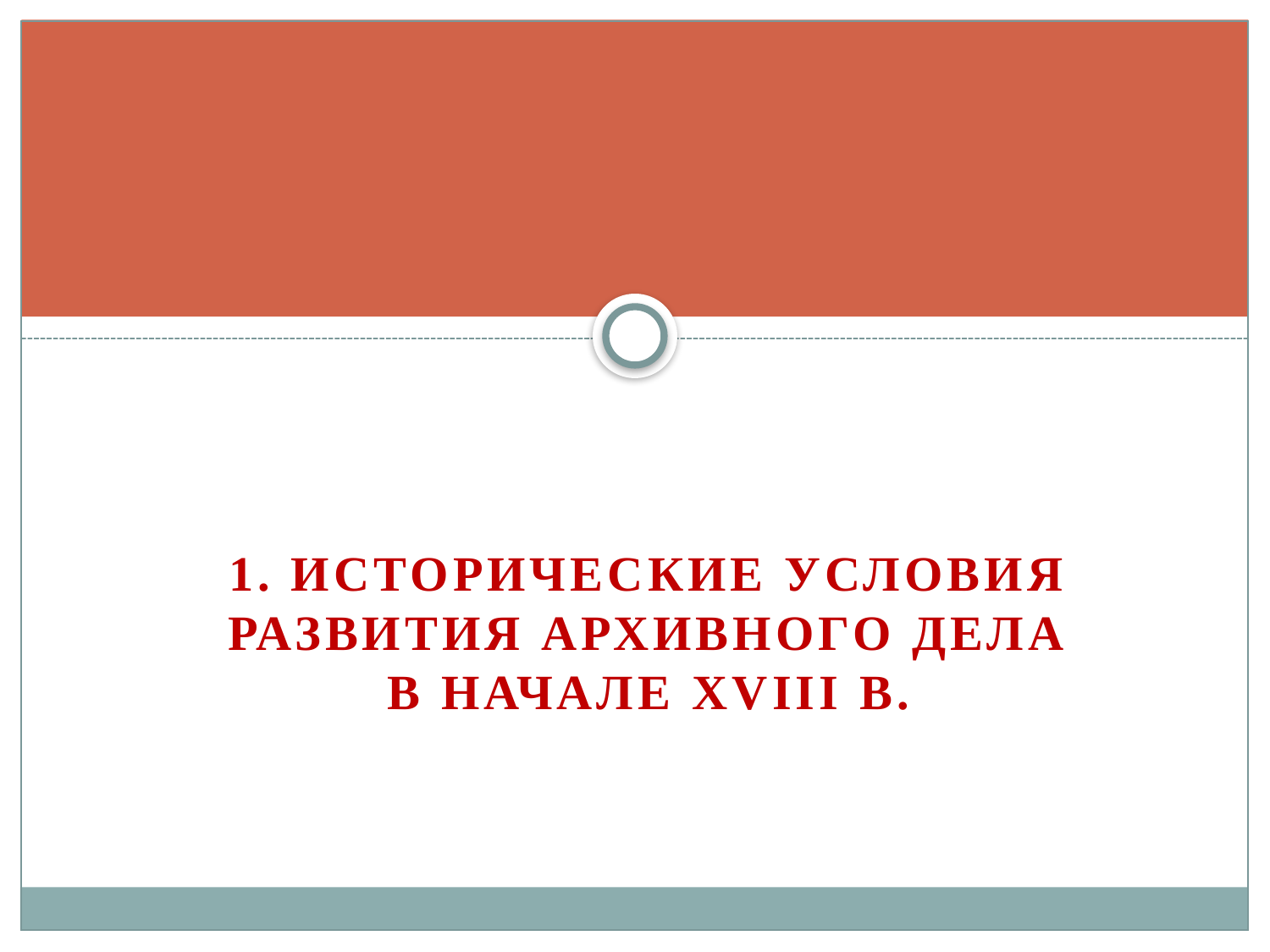

1. Исторические условия развития архивного дела в начале XVIII в.